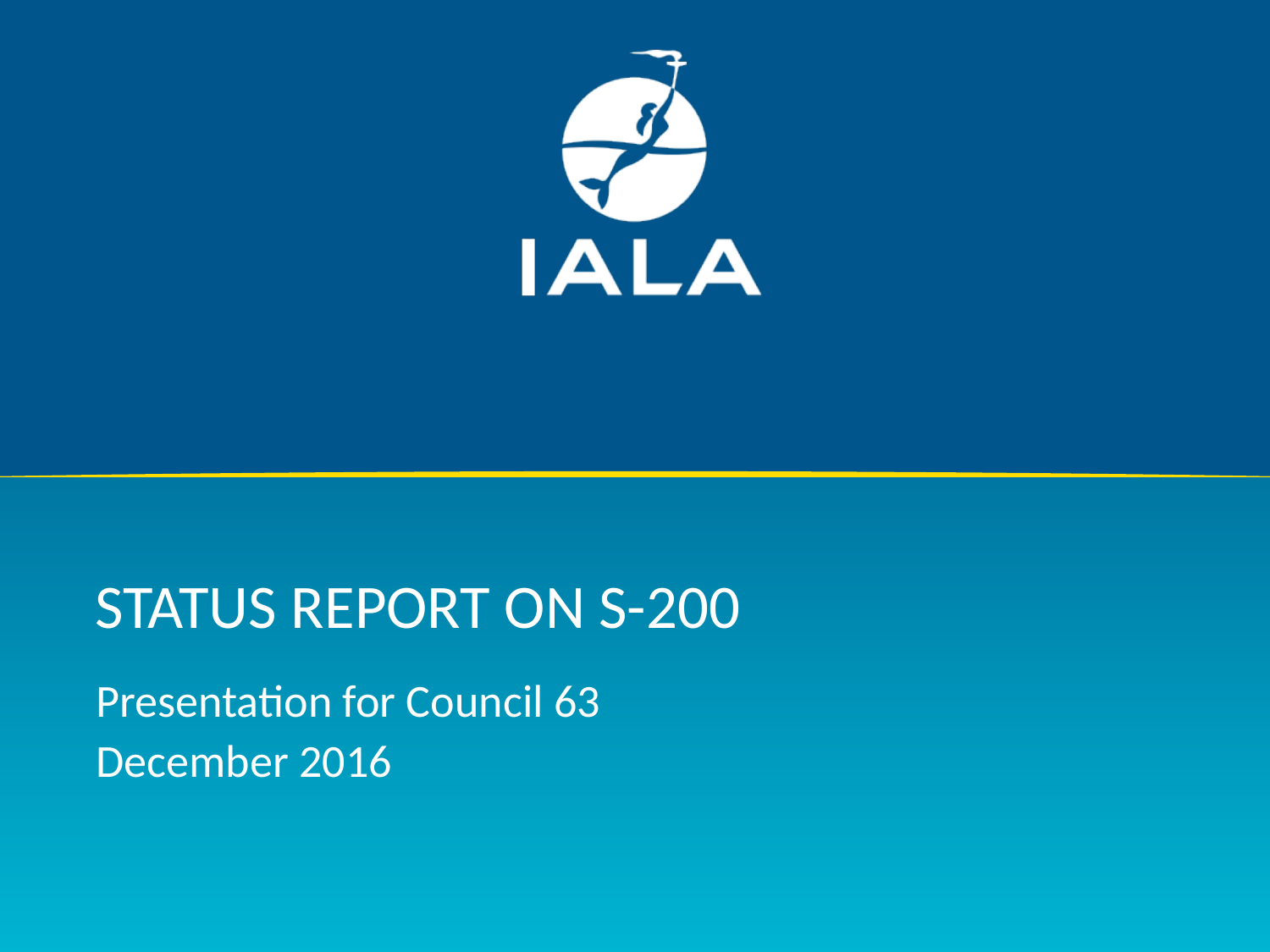

# Status Report on S-200
Presentation for Council 63
December 2016